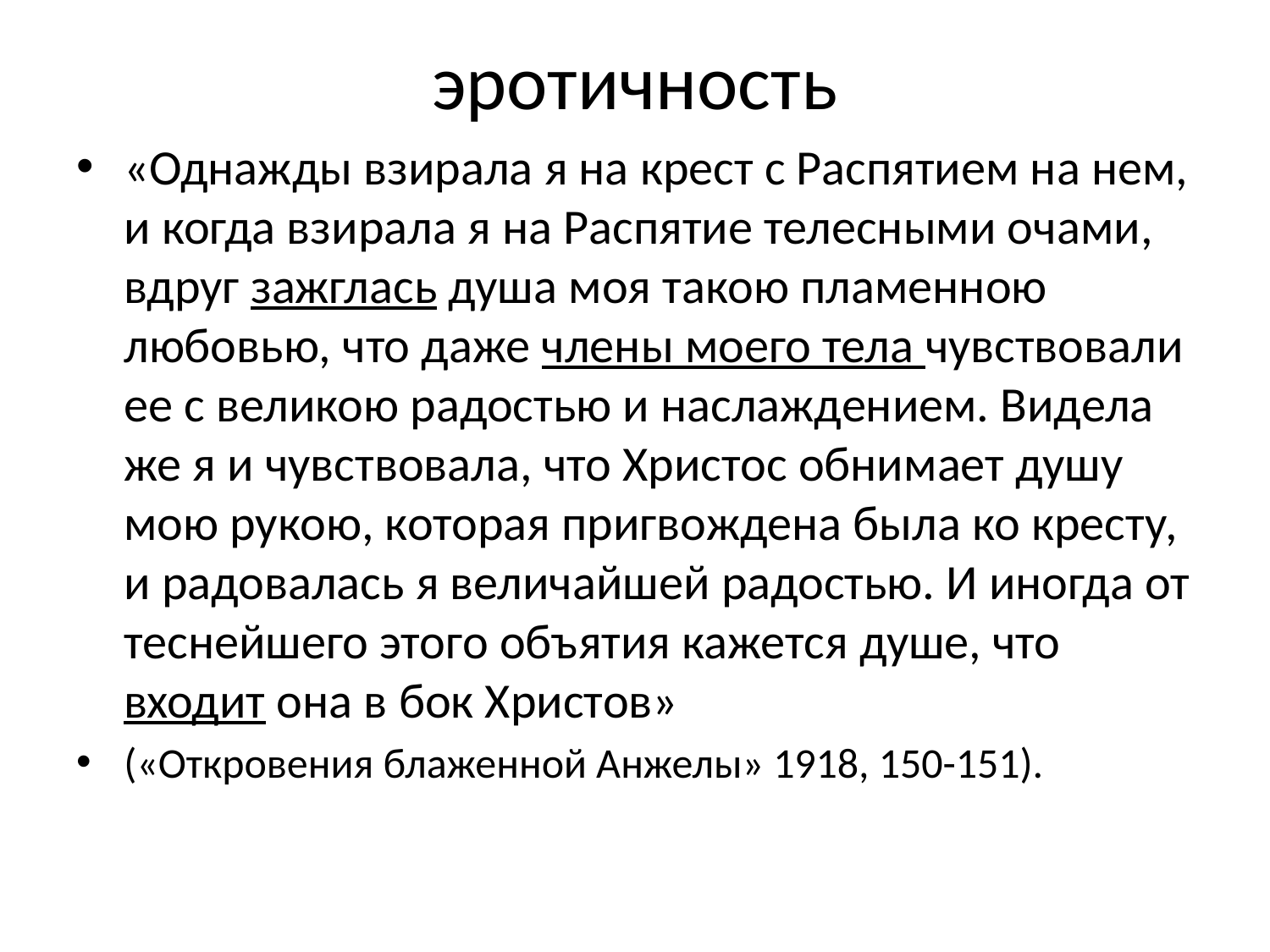

# эротичность
«Однажды взирала я на крест с Распятием на нем, и когда взирала я на Распятие телесными очами, вдруг зажглась душа моя такою пламенною любовью, что даже члены моего тела чувствовали ее с великою радостью и наслаждением. Видела же я и чувствовала, что Христос обнимает душу мою рукою, которая пригвождена была ко кресту, и радовалась я величайшей радостью. И иногда от теснейшего этого объятия кажется душе, что входит она в бок Христов»
(«Откровения блаженной Анжелы» 1918, 150-151).